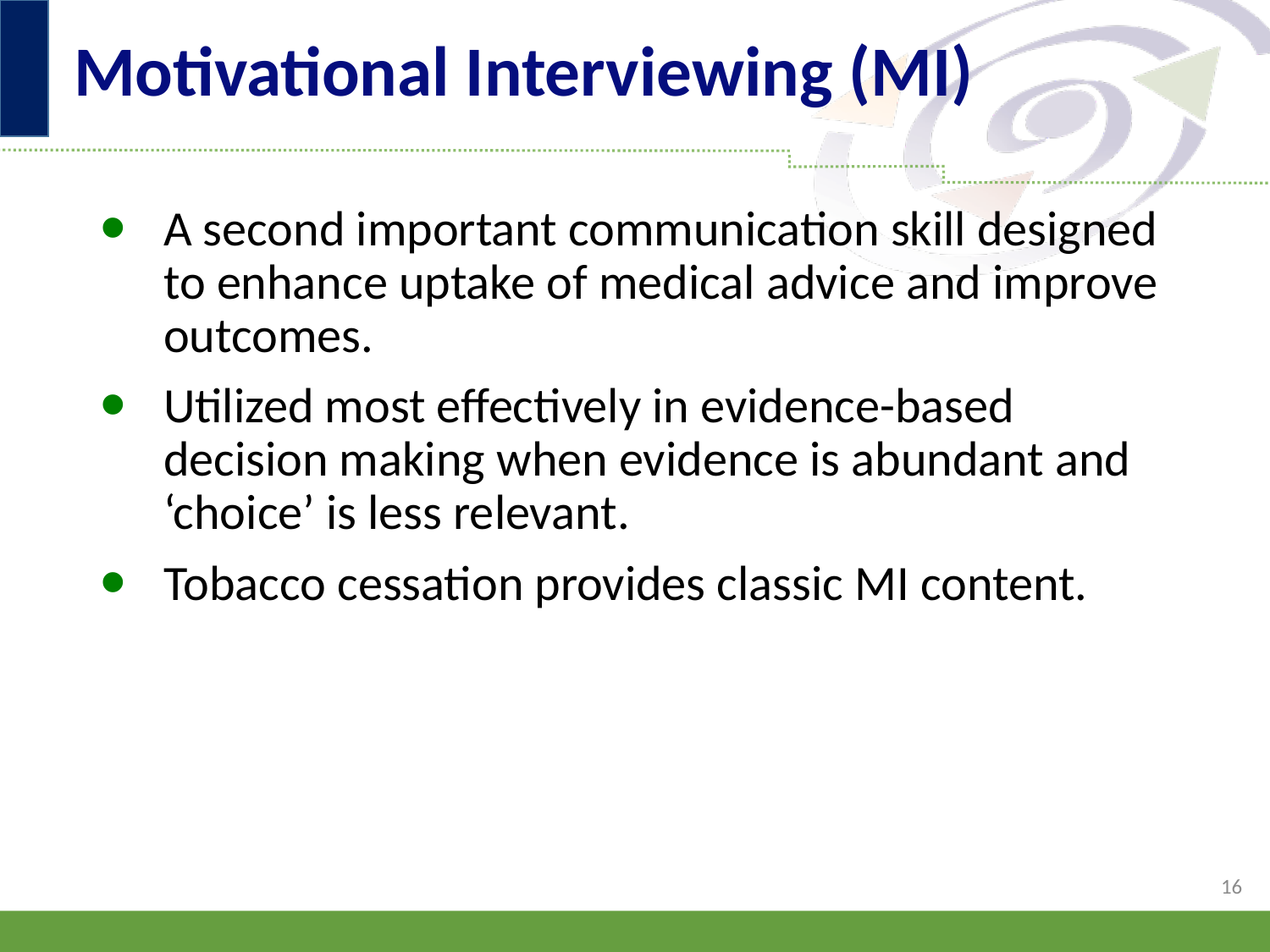

# Motivational Interviewing (MI)
A second important communication skill designed to enhance uptake of medical advice and improve outcomes.
Utilized most effectively in evidence-based decision making when evidence is abundant and ‘choice’ is less relevant.
Tobacco cessation provides classic MI content.
16